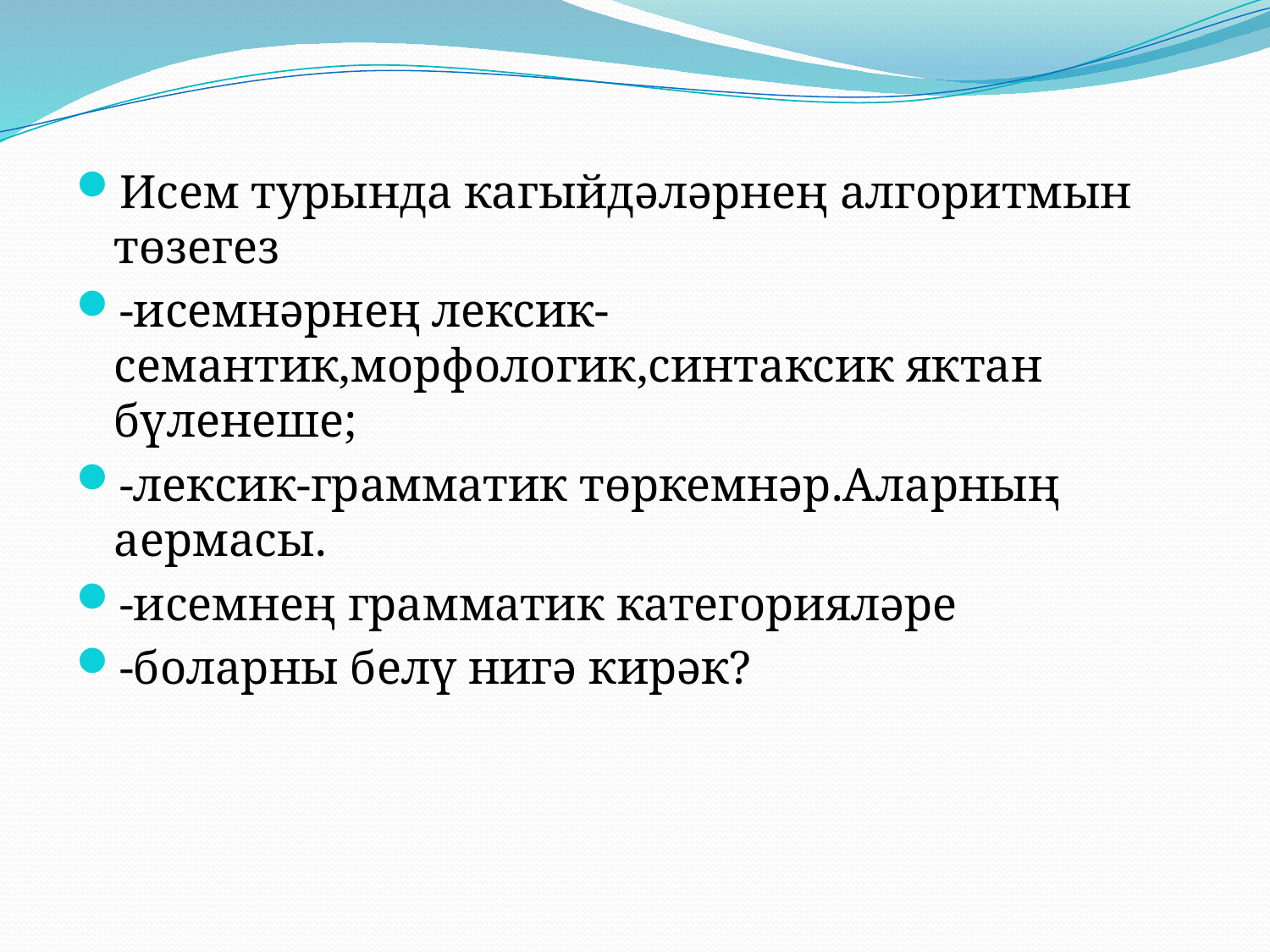

Исем турында кагыйдәләрнең алгоритмын төзегез
-исемнәрнең лексик-семантик,морфологик,синтаксик яктан бүленеше;
-лексик-грамматик төркемнәр.Аларның аермасы.
-исемнең грамматик категорияләре
-боларны белү нигә кирәк?